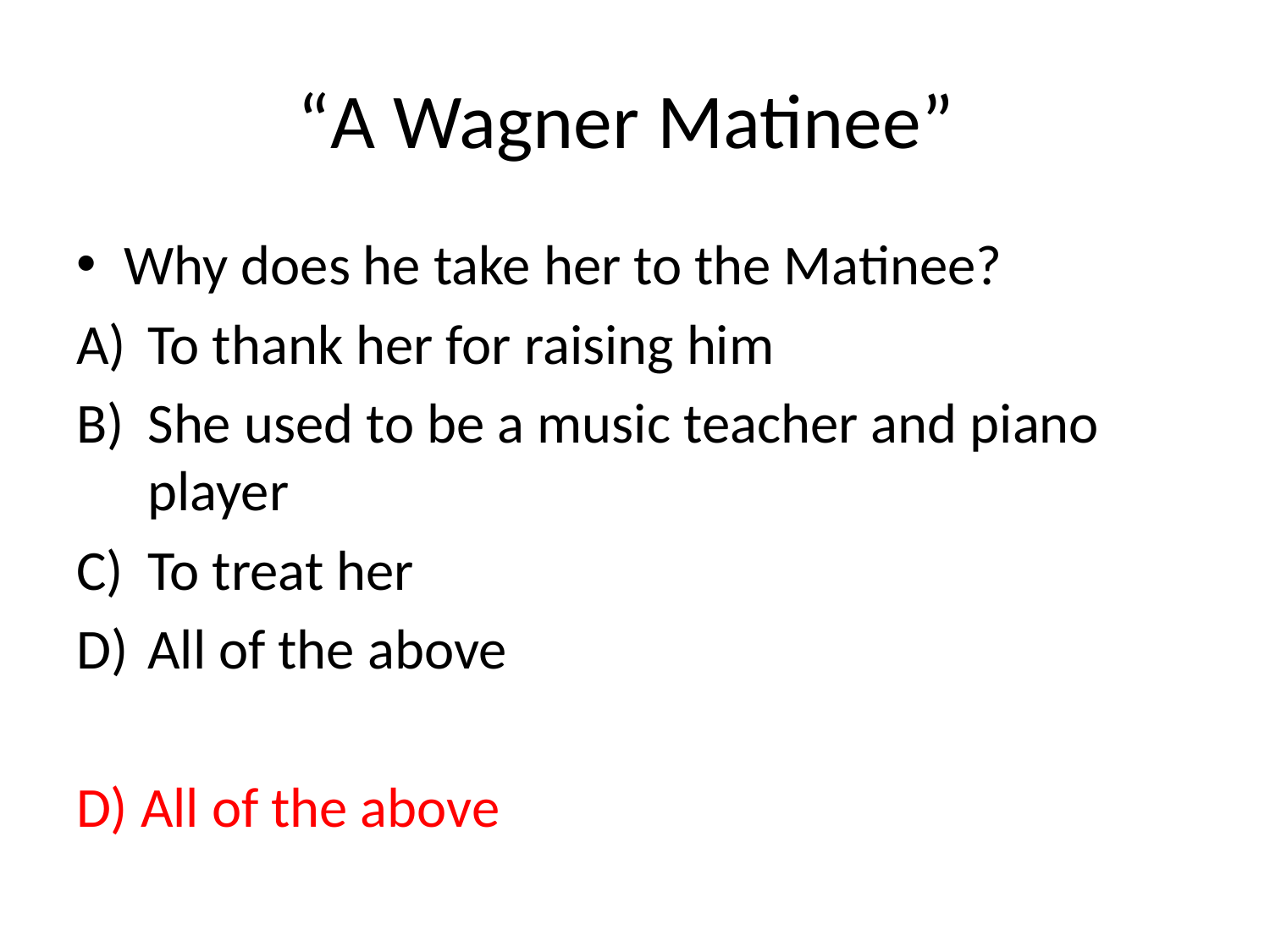

# “A Wagner Matinee”
Why does he take her to the Matinee?
To thank her for raising him
She used to be a music teacher and piano player
To treat her
All of the above

D) All of the above